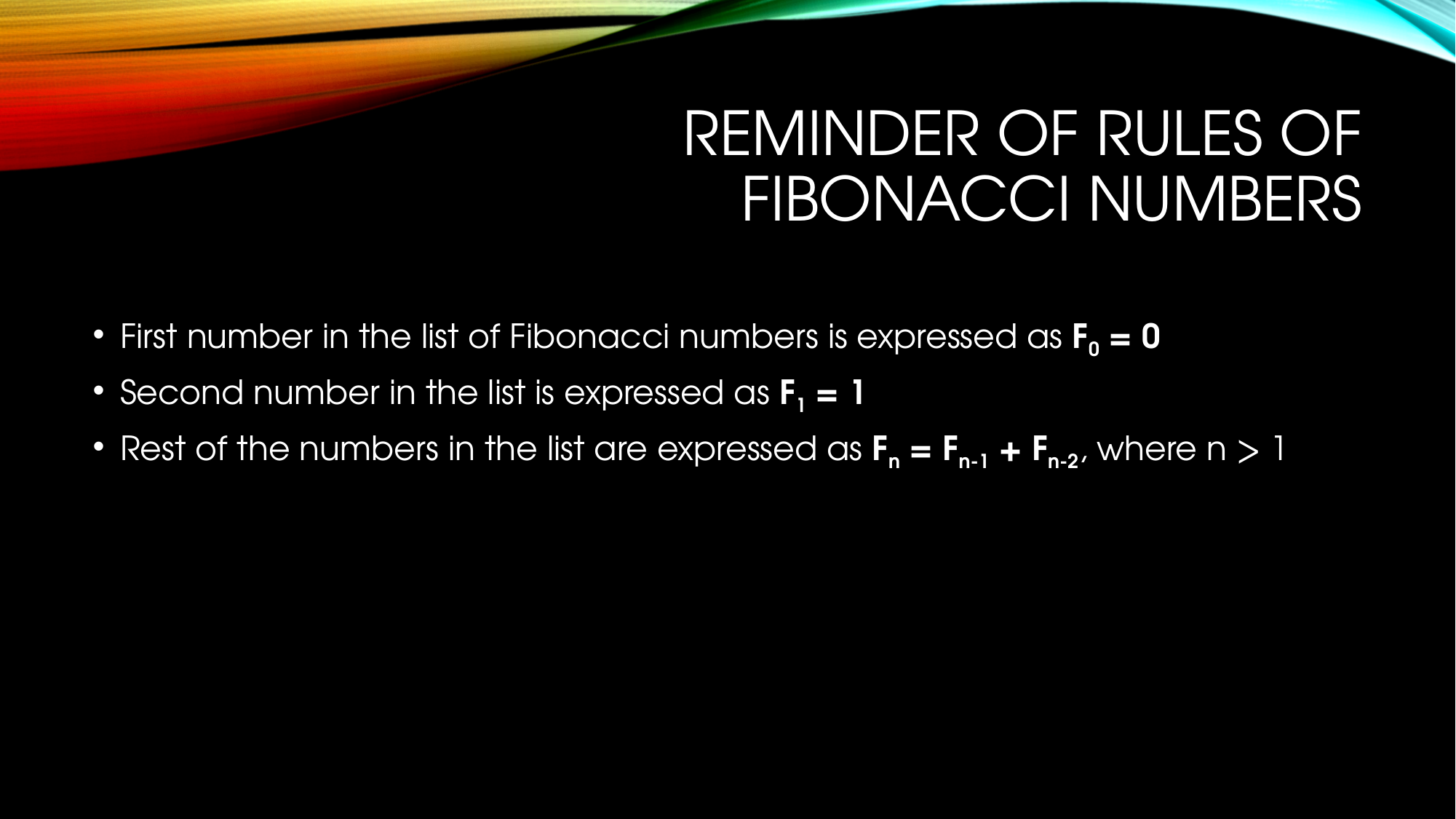

# Reminder of Rules of Fibonacci Numbers
First number in the list of Fibonacci numbers is expressed as F0 = 0
Second number in the list is expressed as F1 = 1
Rest of the numbers in the list are expressed as Fn = Fn-1 + Fn-2, where n > 1